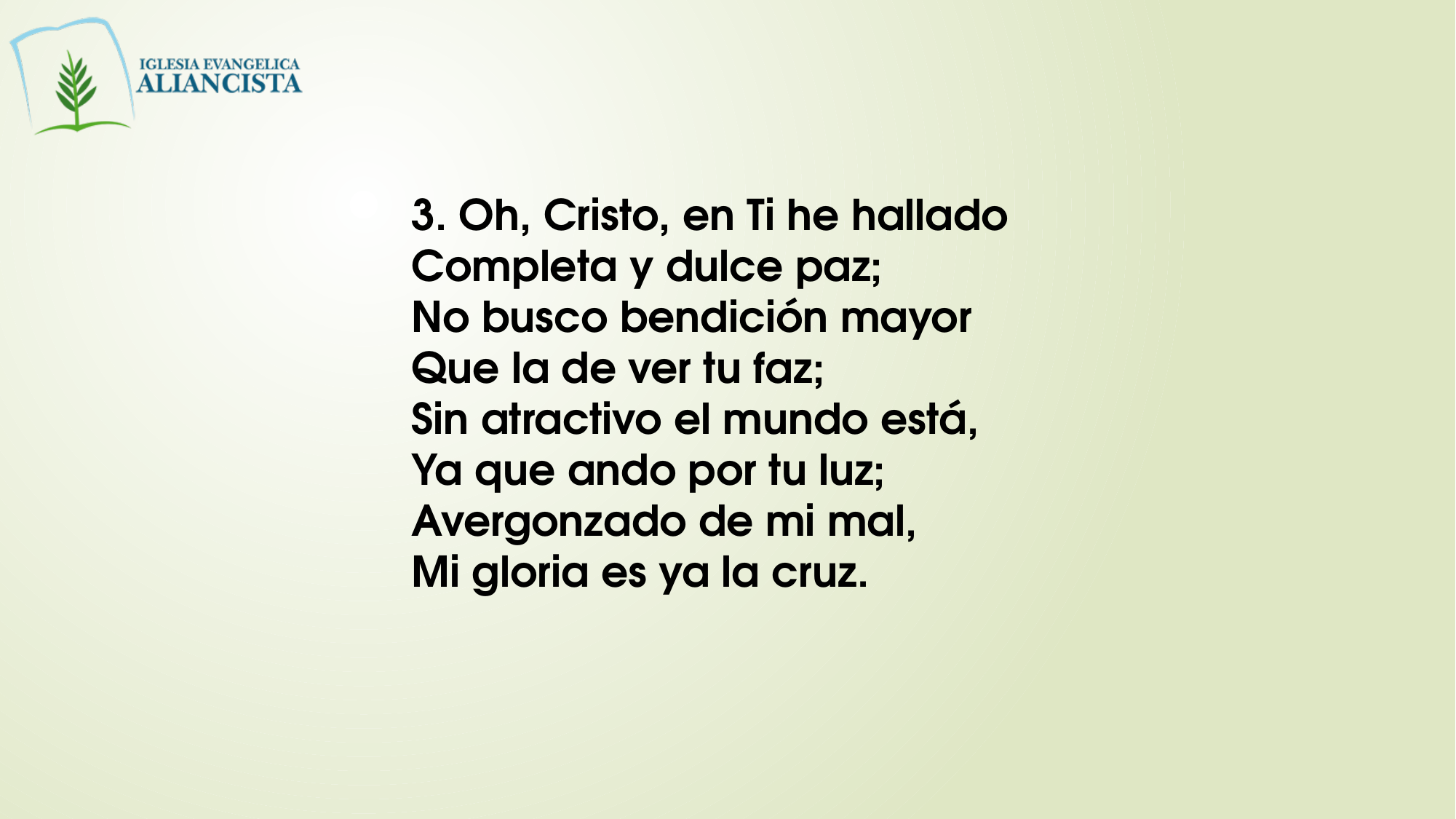

3. Oh, Cristo, en Ti he hallado
Completa y dulce paz;
No busco bendición mayor
Que la de ver tu faz;
Sin atractivo el mundo está,
Ya que ando por tu luz;
Avergonzado de mi mal,
Mi gloria es ya la cruz.